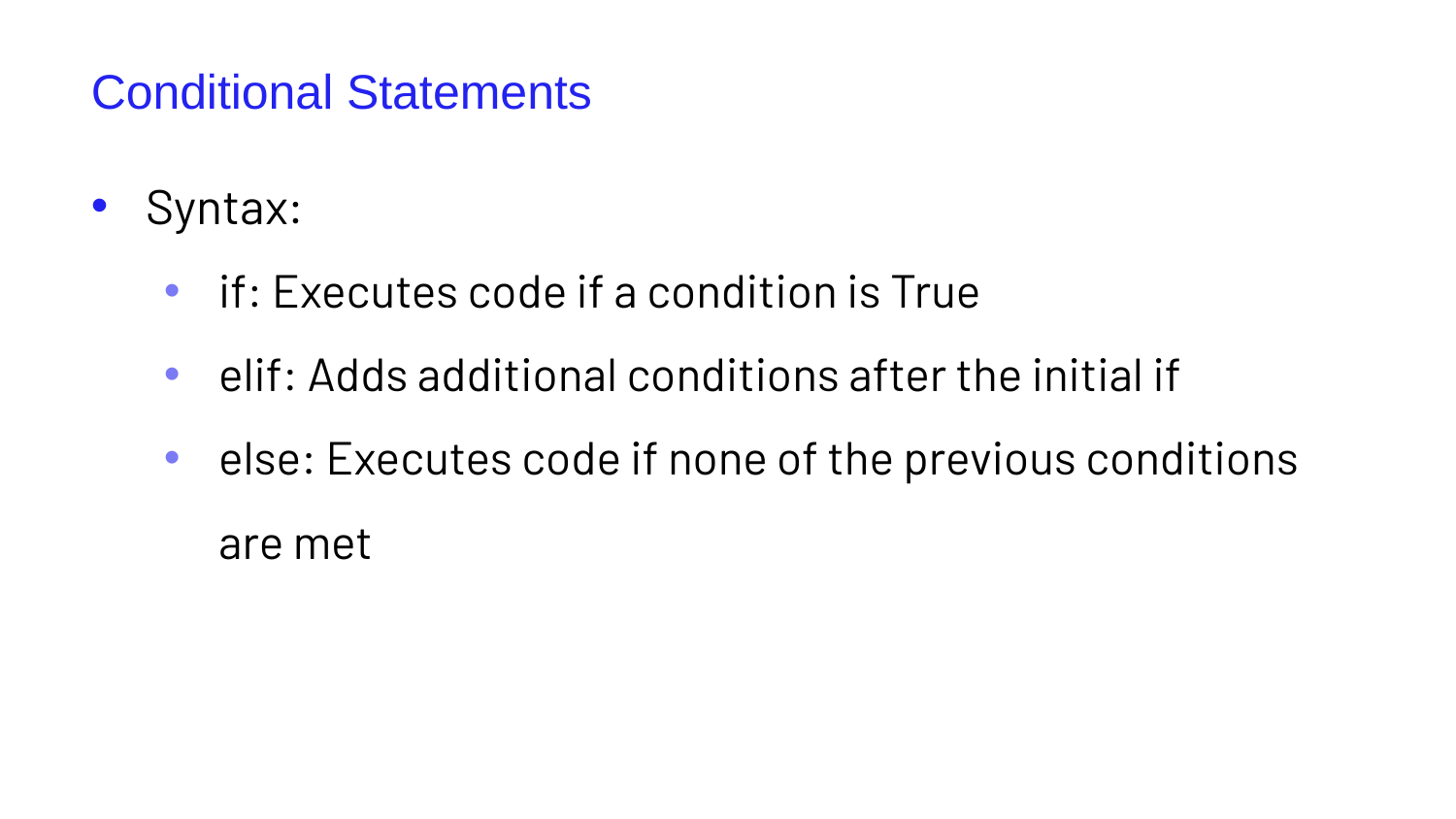

Conditional Statements
Syntax:
if: Executes code if a condition is True
elif: Adds additional conditions after the initial if
else: Executes code if none of the previous conditions are met